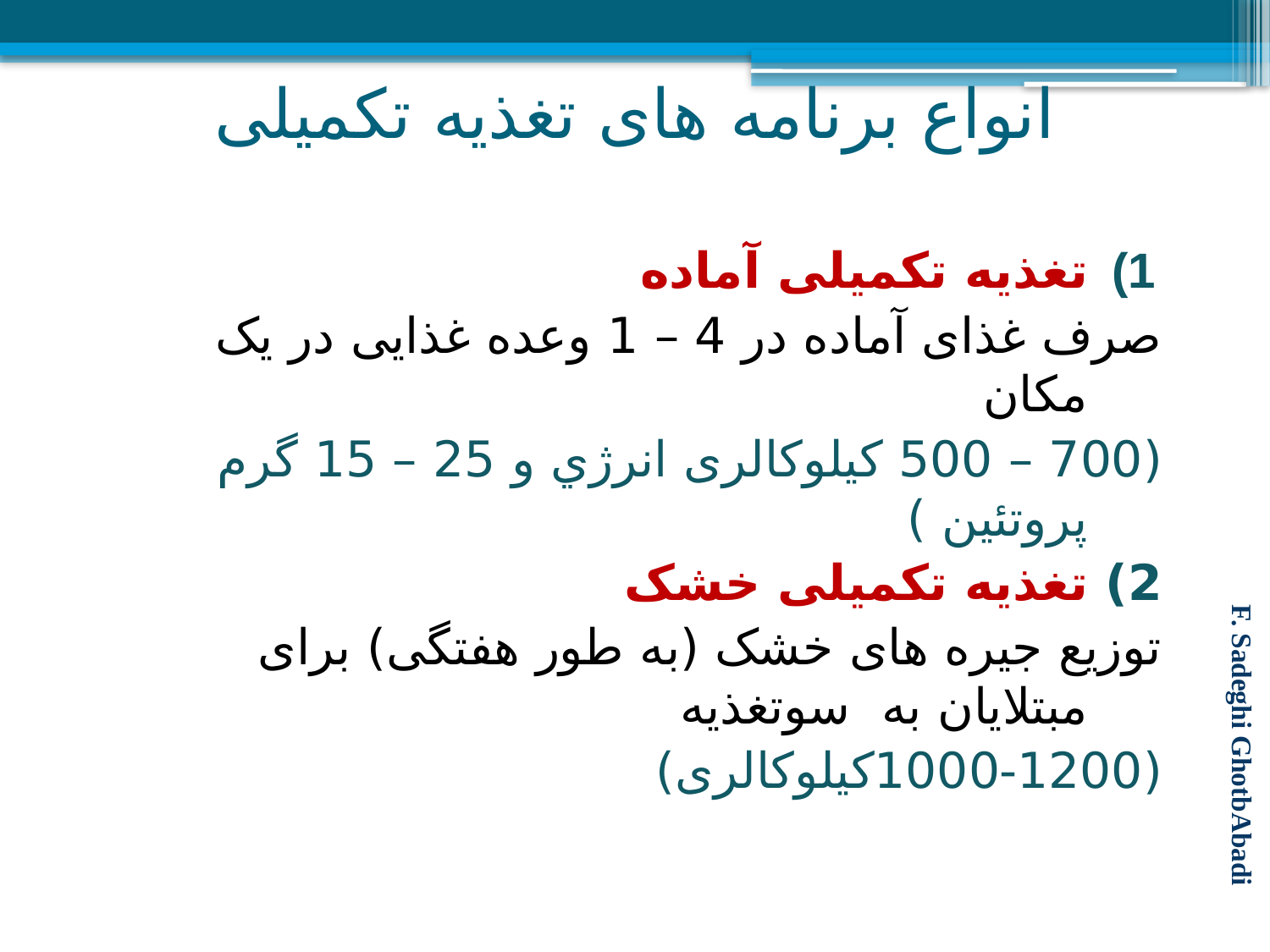

# انواع برنامه های تغذیه تکمیلی
تغذیه تکمیلی آماده
صرف غذای آماده در 4 – 1 وعده غذایی در یک مکان
(700 – 500 کیلوکالری انرژي و 25 – 15 گرم پروتئین )
2) تغذیه تکمیلی خشک
توزیع جیره های خشک (به طور هفتگی) برای مبتلایان به  سوتغذیه
(1000-1200کیلوکالری)